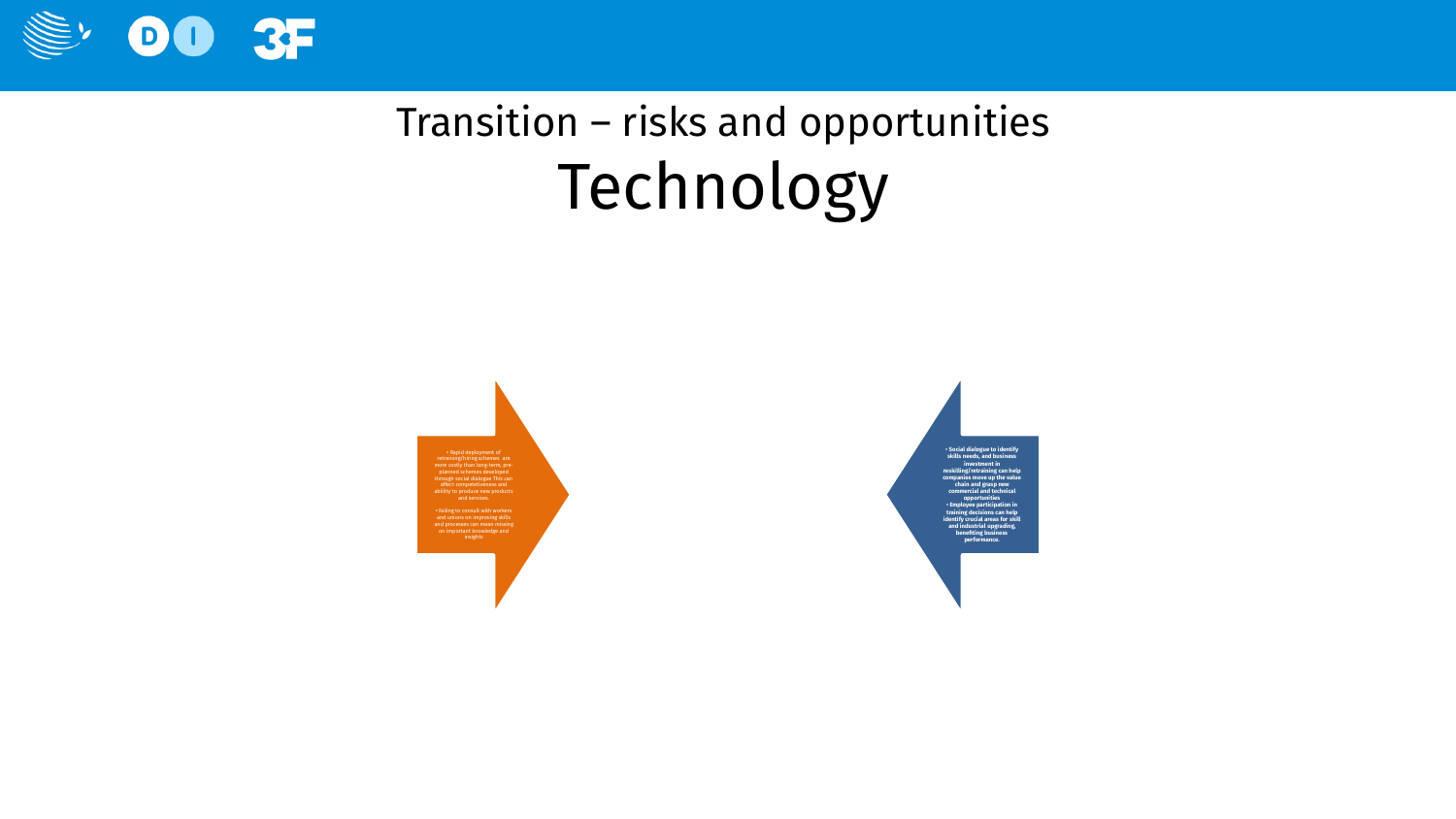

# Transition – risks and opportunities Technology
• Rapid deployment of retraining/hiring schemes  are more costly than long-term, pre-planned schemes developed through social dialogue This can affect competetiveness and abiility to produce new products and services.
• Failing to consult with workers and unions on improving skills and processes can mean missing on important knowledge and insights
• Social dialogue to identify skills needs, and business investment in reskilling/retraining can help companies move up the value chain and grasp new commercial and technical opportunities
• Employee participation in training decisions can help identify crucial areas for skill and industrial upgrading, benefiting business performance.